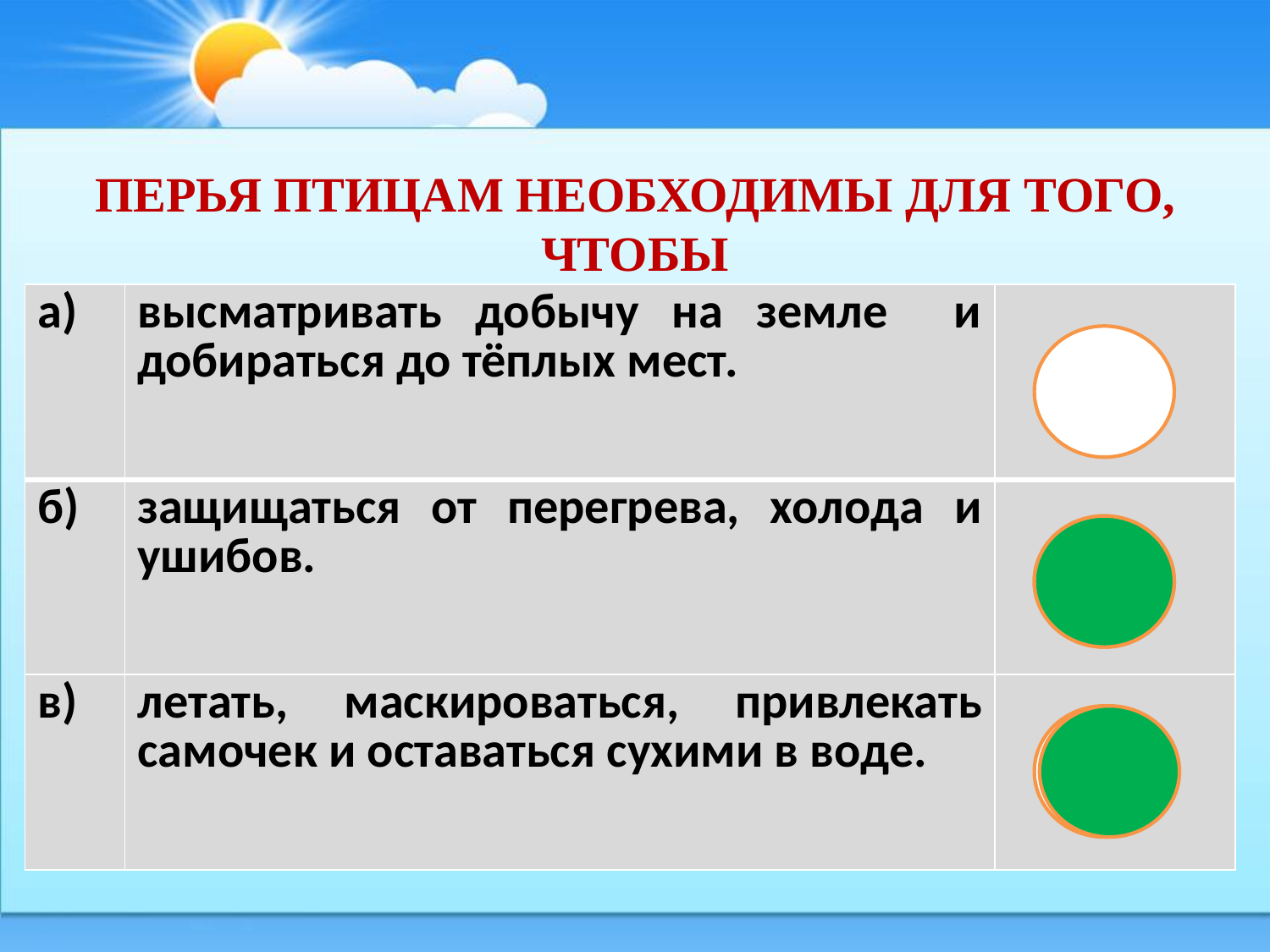

# Перья птицам необходимы для того, чтобы
| а) | высматривать добычу на земле и добираться до тёплых мест. |  |
| --- | --- | --- |
| б) | защищаться от перегрева, холода и ушибов. |  |
| в) | летать, маскироваться, привлекать самочек и оставаться сухими в воде. |  |